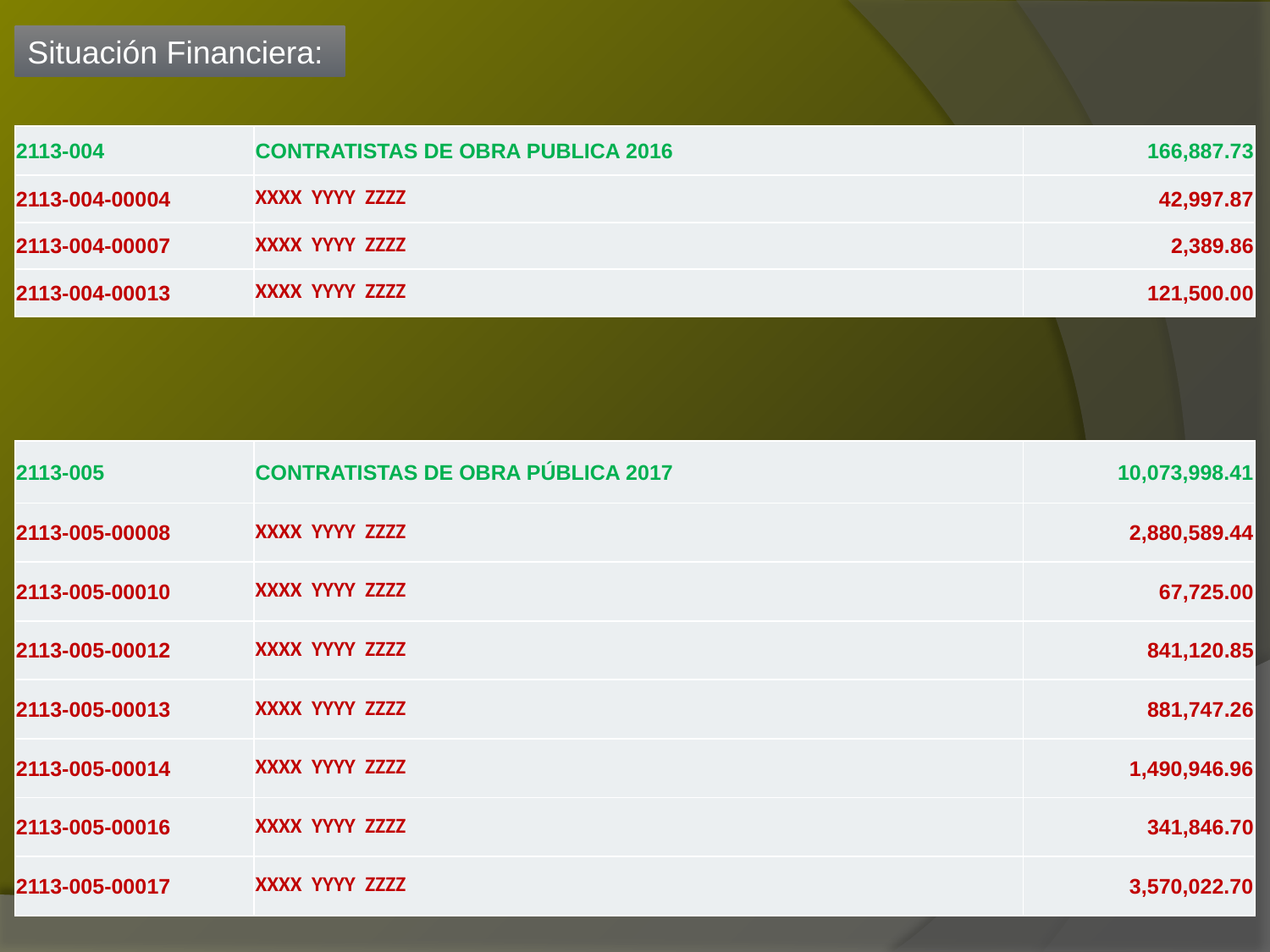

Situación Financiera:
| 2113-004 | CONTRATISTAS DE OBRA PUBLICA 2016 | 166,887.73 |
| --- | --- | --- |
| 2113-004-00004 | XXXX YYYY ZZZZ | 42,997.87 |
| 2113-004-00007 | XXXX YYYY ZZZZ | 2,389.86 |
| 2113-004-00013 | XXXX YYYY ZZZZ | 121,500.00 |
| 2113-005 | CONTRATISTAS DE OBRA PÚBLICA 2017 | 10,073,998.41 |
| --- | --- | --- |
| 2113-005-00008 | XXXX YYYY ZZZZ | 2,880,589.44 |
| 2113-005-00010 | XXXX YYYY ZZZZ | 67,725.00 |
| 2113-005-00012 | XXXX YYYY ZZZZ | 841,120.85 |
| 2113-005-00013 | XXXX YYYY ZZZZ | 881,747.26 |
| 2113-005-00014 | XXXX YYYY ZZZZ | 1,490,946.96 |
| 2113-005-00016 | XXXX YYYY ZZZZ | 341,846.70 |
| 2113-005-00017 | XXXX YYYY ZZZZ | 3,570,022.70 |